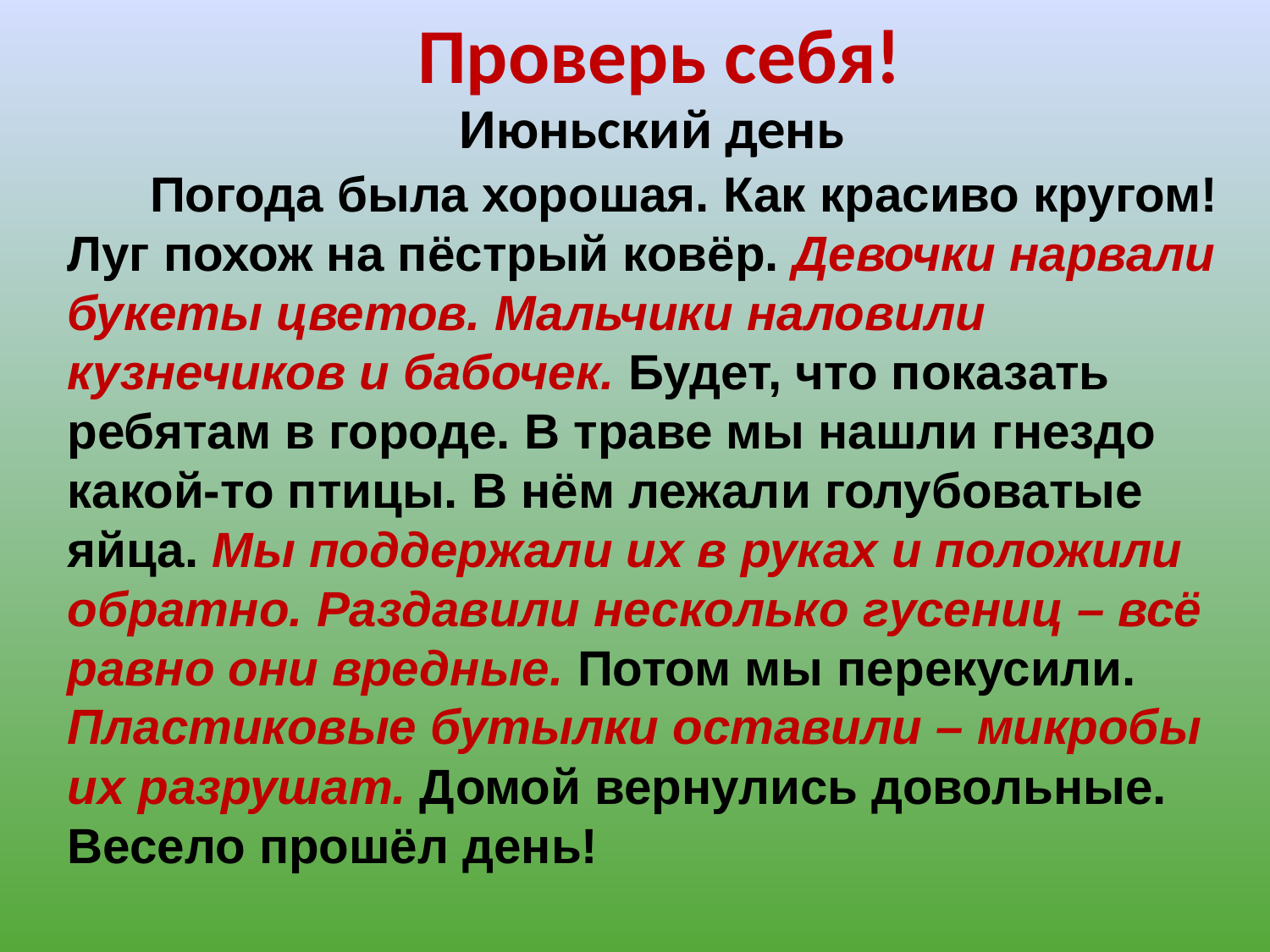

Проверь себя!
Июньский день
      Погода была хорошая. Как красиво кругом! Луг похож на пёстрый ковёр. Девочки нарвали букеты цветов. Мальчики наловили кузнечиков и бабочек. Будет, что показать ребятам в городе. В траве мы нашли гнездо какой-то птицы. В нём лежали голубоватые яйца. Мы поддержали их в руках и положили обратно. Раздавили несколько гусениц – всё равно они вредные. Потом мы перекусили. Пластиковые бутылки оставили – микробы их разрушат. Домой вернулись довольные. Весело прошёл день!